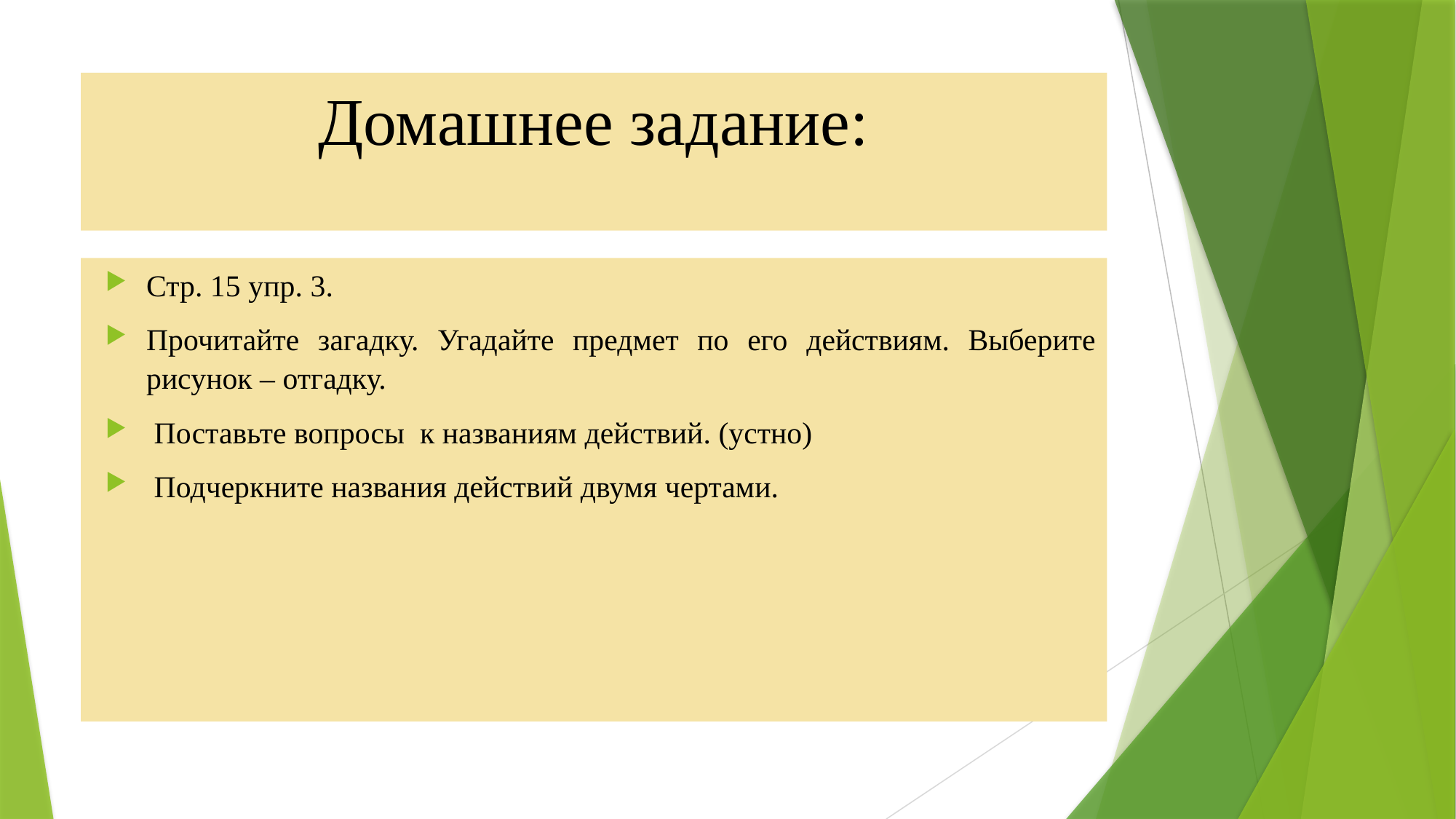

# Домашнее задание:
Стр. 15 упр. 3.
Прочитайте загадку. Угадайте предмет по его действиям. Выберите рисунок – отгадку.
 Поставьте вопросы  к названиям действий. (устно)
 Подчеркните названия действий двумя чертами.